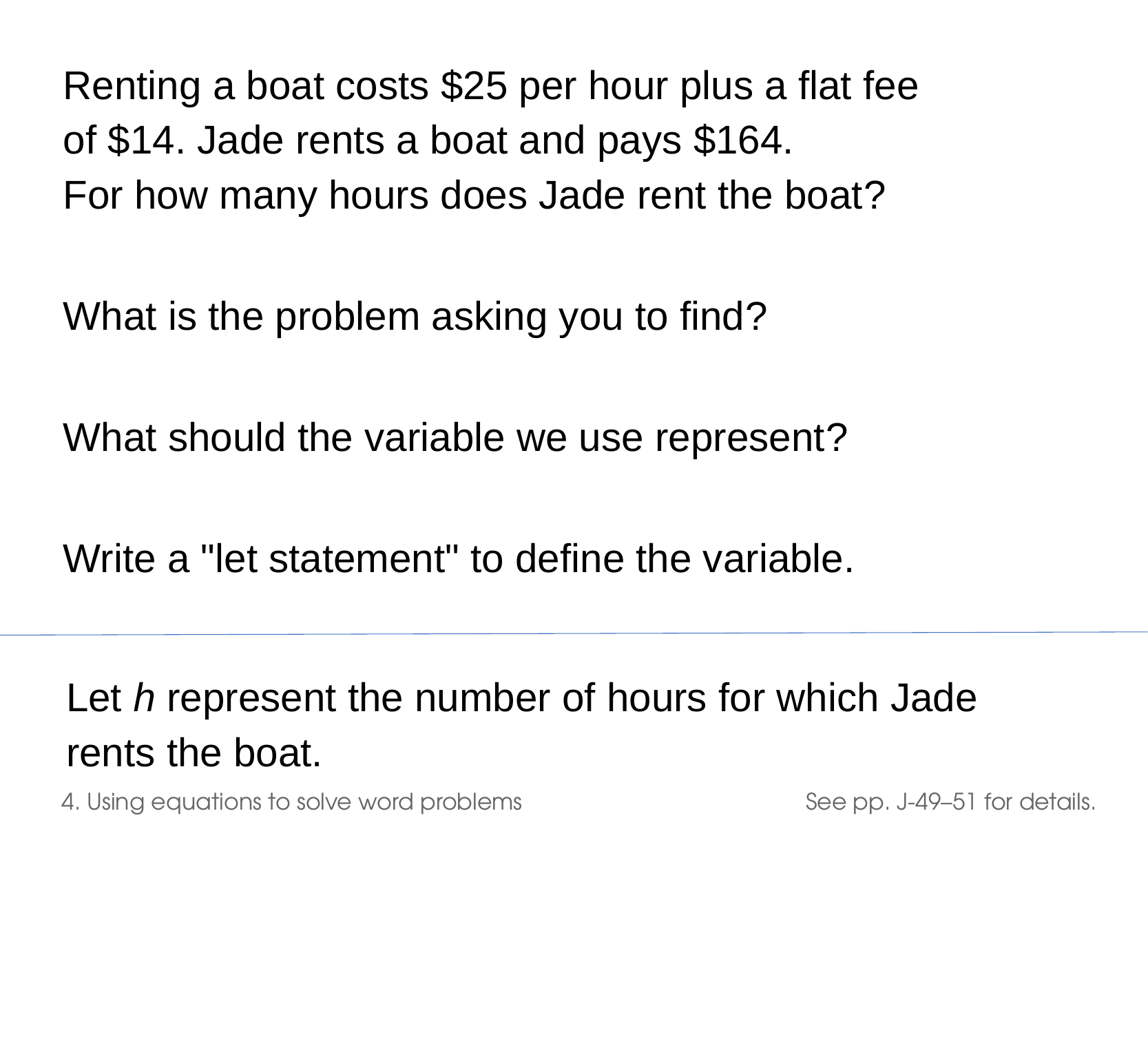

Renting a boat costs $25 per hour plus a flat fee
of $14. Jade rents a boat and pays $164.
​For how many hours does Jade rent the boat?
​What is the problem asking you to find?
What should the variable we use represent?
Write a "let statement" to define the variable.
Let h represent the number of hours for which Jade rents the boat.
4. Using equations to solve word problems
See pp. J-49–51 for details.